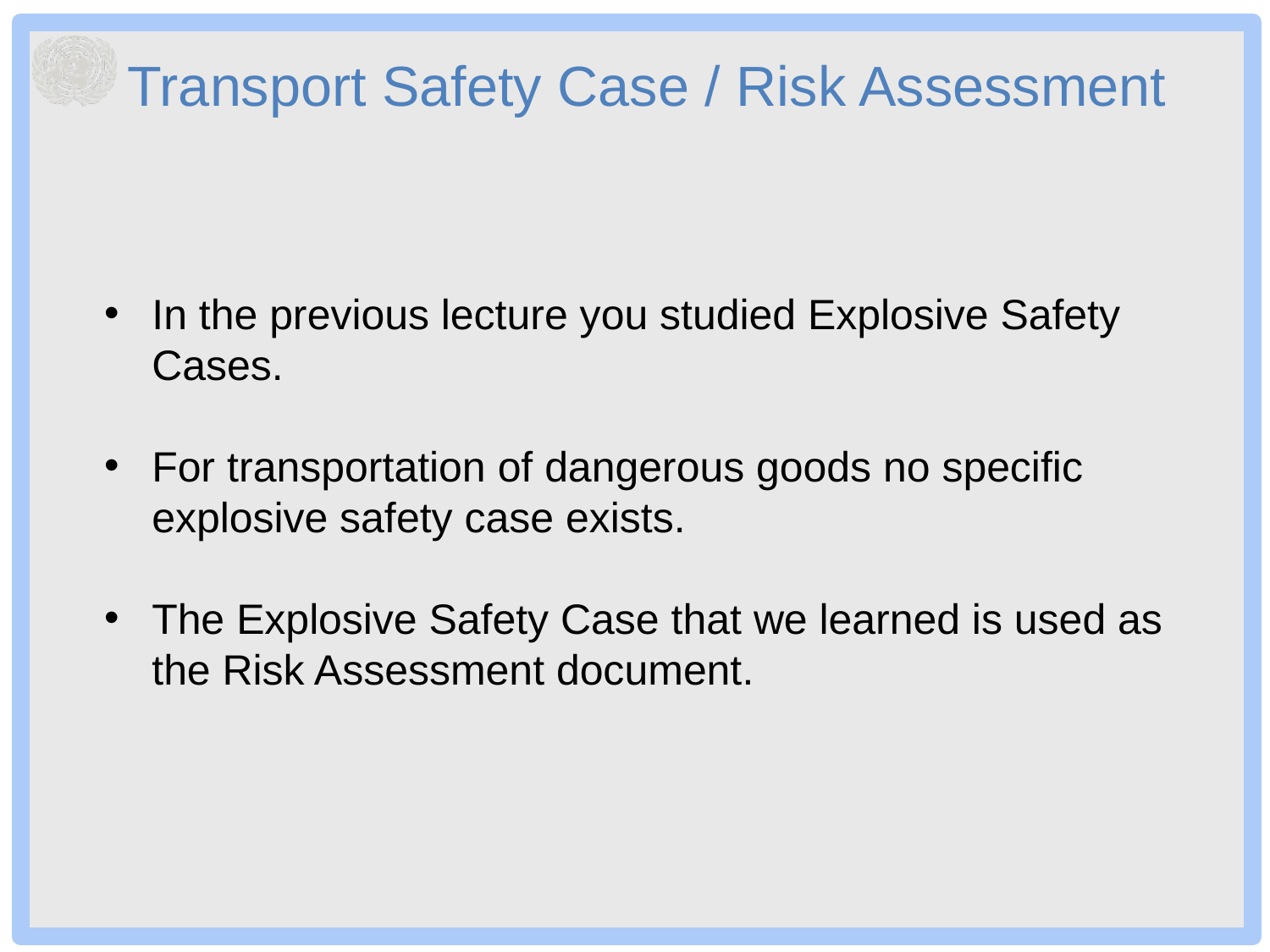

# Transport Safety Case / Risk Assessment
In the previous lecture you studied Explosive Safety Cases.

For transportation of dangerous goods no specific explosive safety case exists.

The Explosive Safety Case that we learned is used as the Risk Assessment document.
​